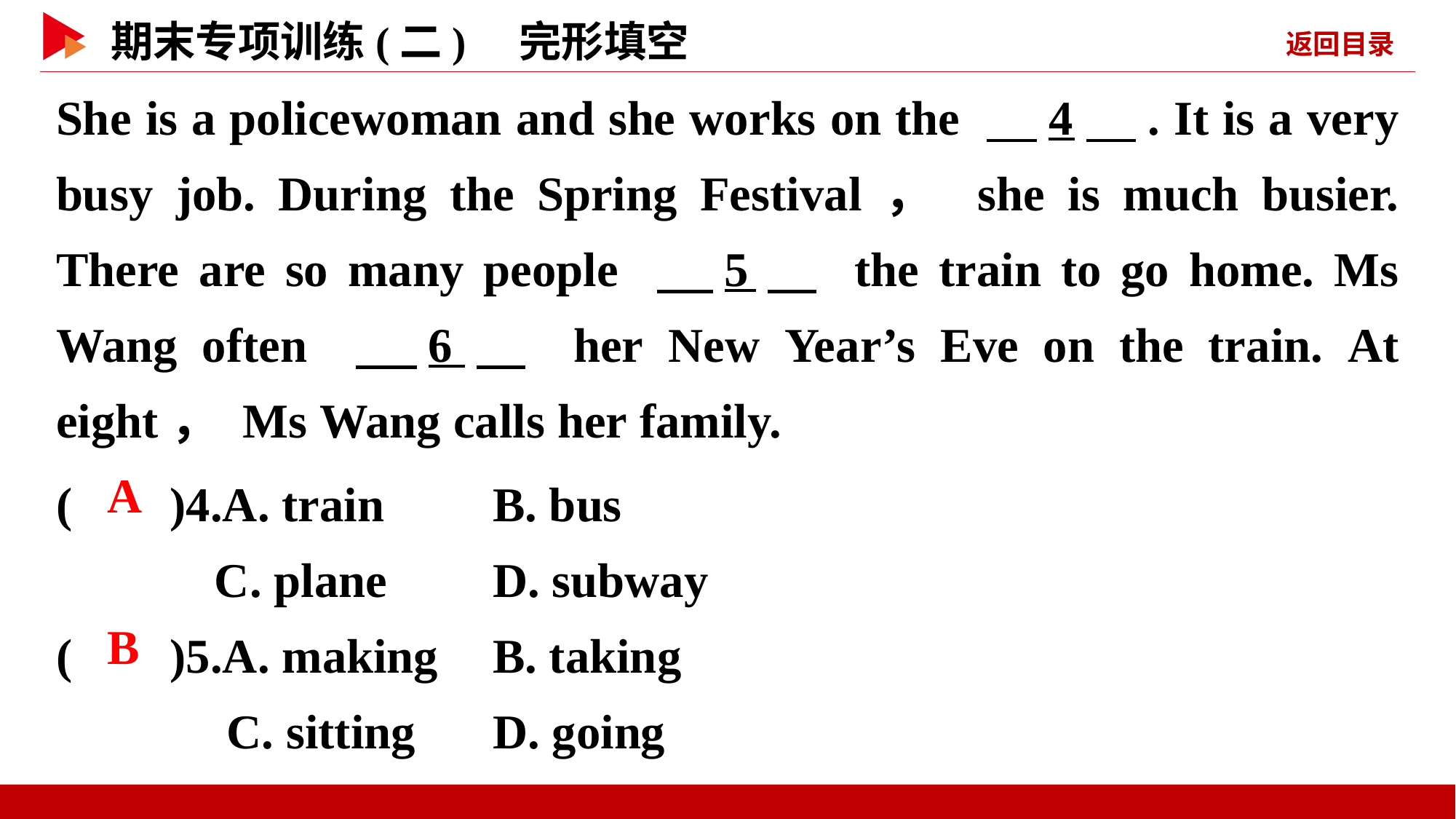

She is a policewoman and she works on the 　4　. It is a very busy job. During the Spring Festival， she is much busier. There are so many people 　5　 the train to go home. Ms Wang often 　6　 her New Year’s Eve on the train. At eight， Ms Wang calls her family.
(        )4.A. train 	B. bus
             C. plane	D. subway
(        )5.A. making	B. taking
              C. sitting	D. going
   A
   B